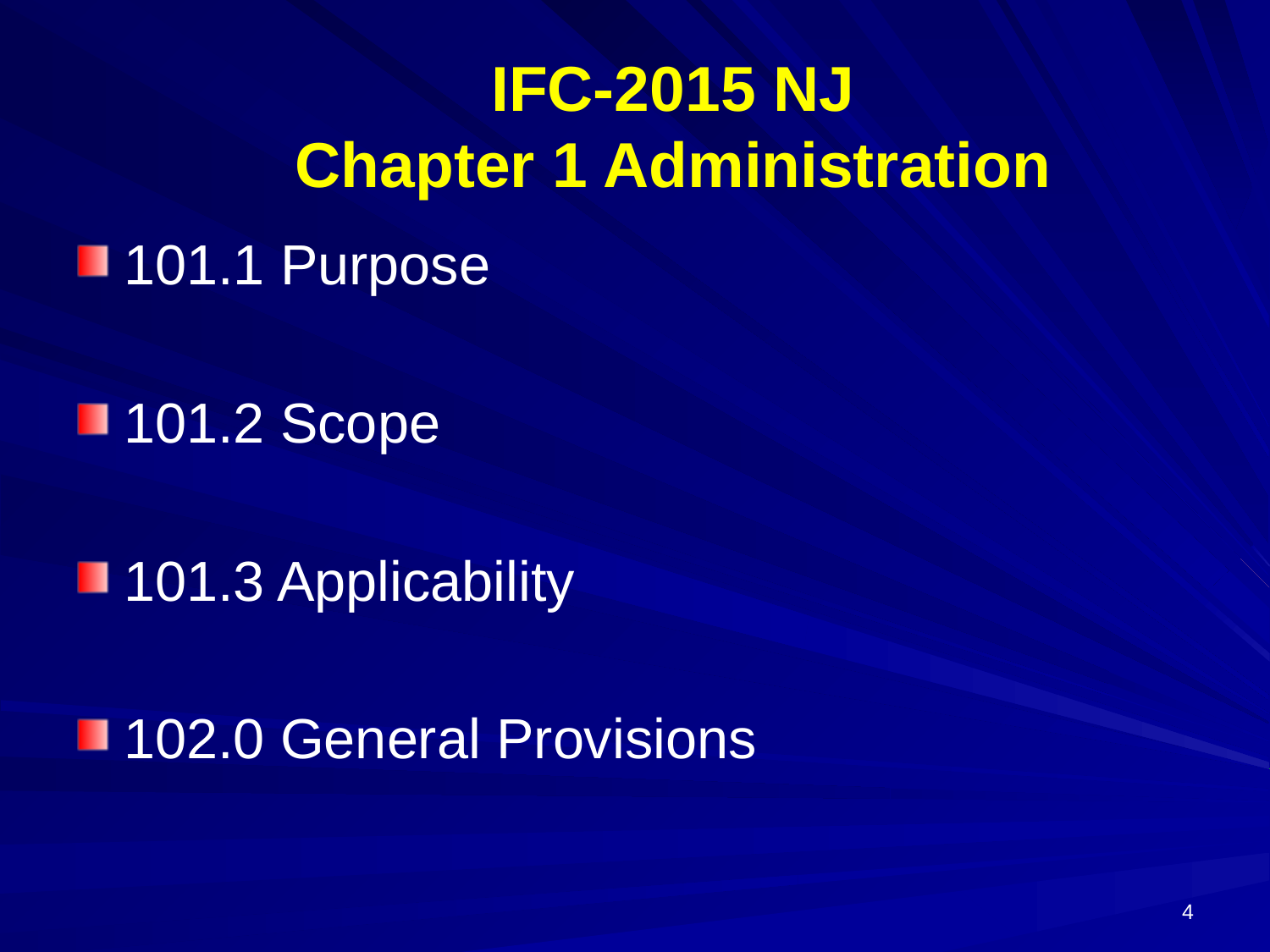

# IFC-2015 NJ Chapter 1 Administration
101.1 Purpose

101.2 Scope

101.3 Applicability

102.0 General Provisions
4